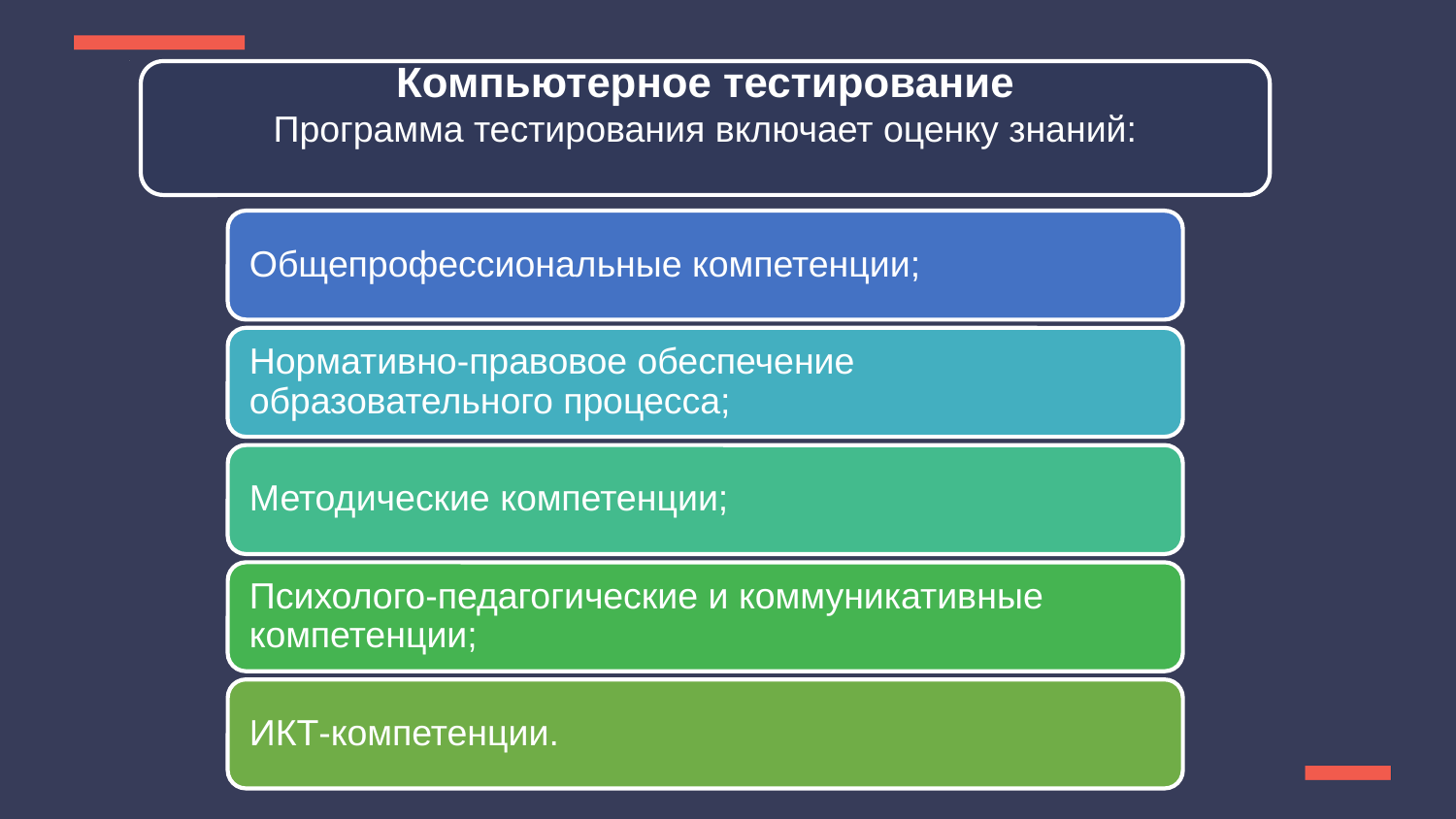

Компьютерное тестирование
Программа тестирования включает оценку знаний:

Общепрофессиональные компетенции;
Нормативно-правовое обеспечение образовательного процесса;
Методические компетенции;
Психолого-педагогические и коммуникативные компетенции;
ИКТ-компетенции.